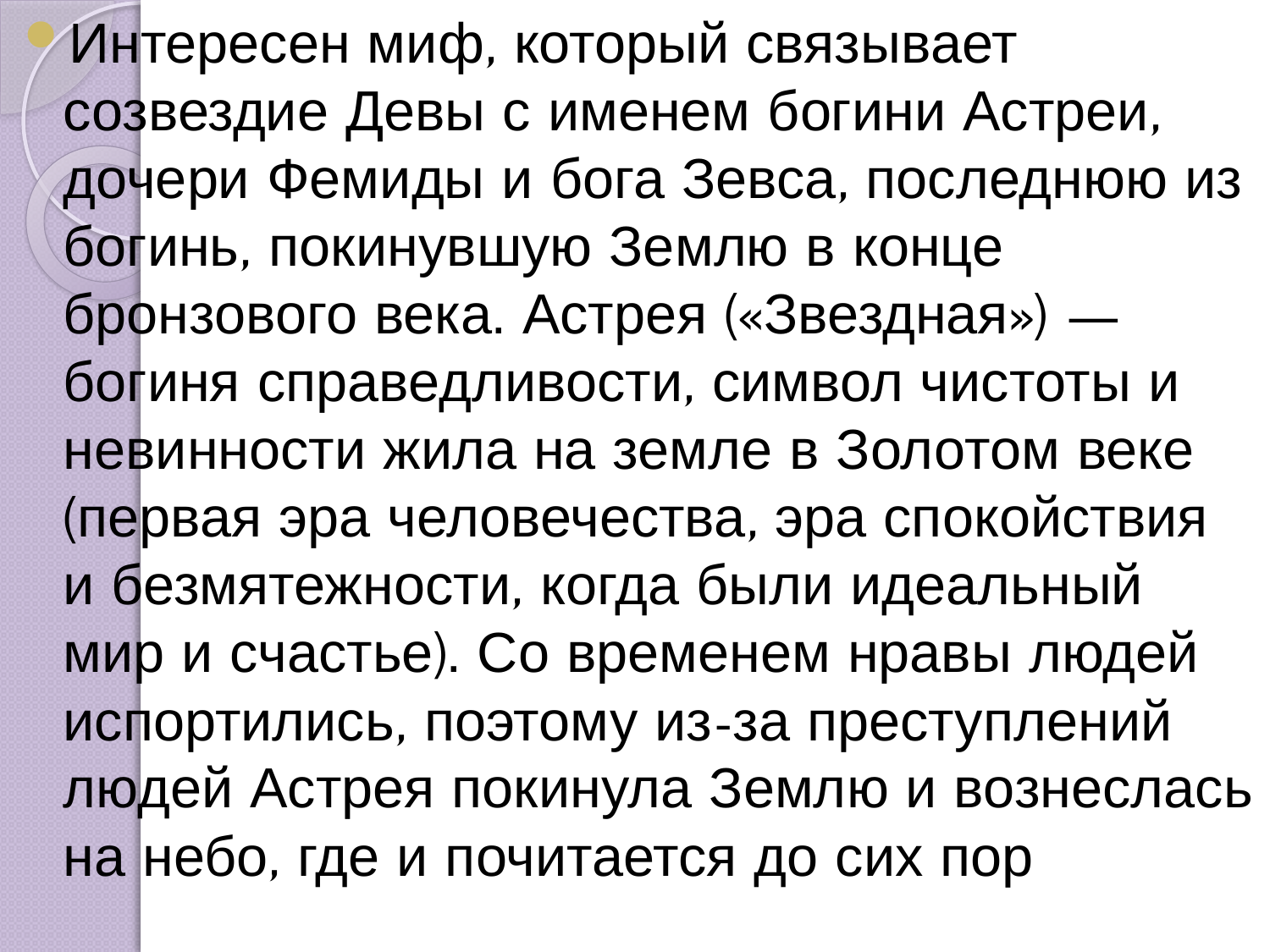

Интересен миф, который связывает созвездие Девы с именем богини Астреи, дочери Фемиды и бога Зевса, последнюю из богинь, покинувшую Землю в конце бронзового века. Астрея («Звездная») — богиня справедливости, символ чистоты и невинности жила на земле в Золотом веке (первая эра человечества, эра спокойствия и безмятежности, когда были идеальный мир и счастье). Со временем нравы людей испортились, поэтому из-за преступлений людей Астрея покинула Землю и вознеслась на небо, где и почитается до сих пор
#